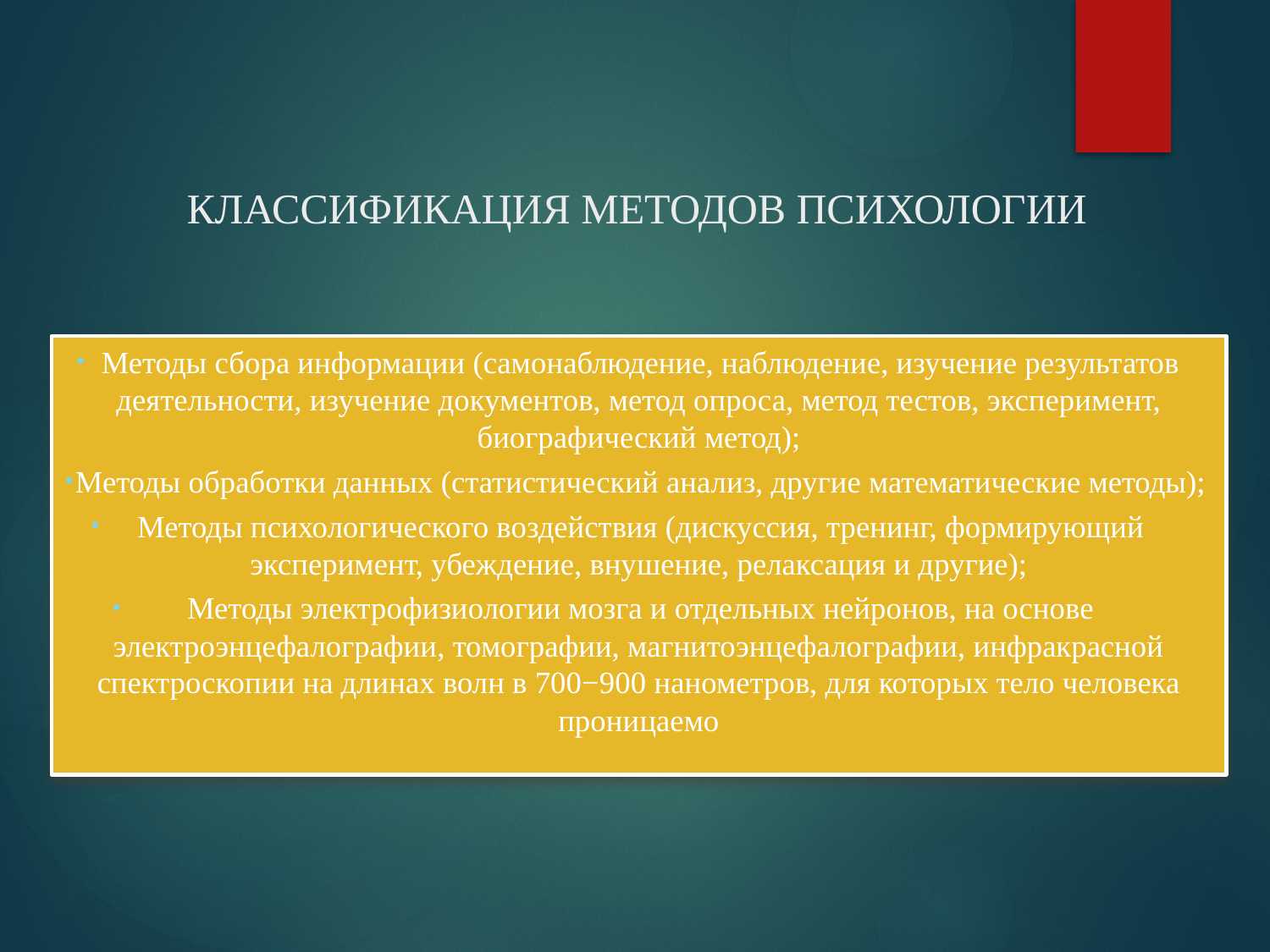

# КЛАССИФИКАЦИЯ МЕТОДОВ ПСИХОЛОГИИ
Методы сбора информации (самонаблюдение, наблюдение, изучение результатов деятельности, изучение документов, метод опроса, метод тестов, эксперимент, биографический метод);
Методы обработки данных (статистический анализ, другие математические методы);
Методы психологического воздействия (дискуссия, тренинг, формирующий эксперимент, убеждение, внушение, релаксация и другие);
Методы электрофизиологии мозга и отдельных нейронов, на основе электроэнцефалографии, томографии, магнитоэнцефалографии, инфракрасной спектроскопии на длинах волн в 700−900 нанометров, для которых тело человека проницаемо